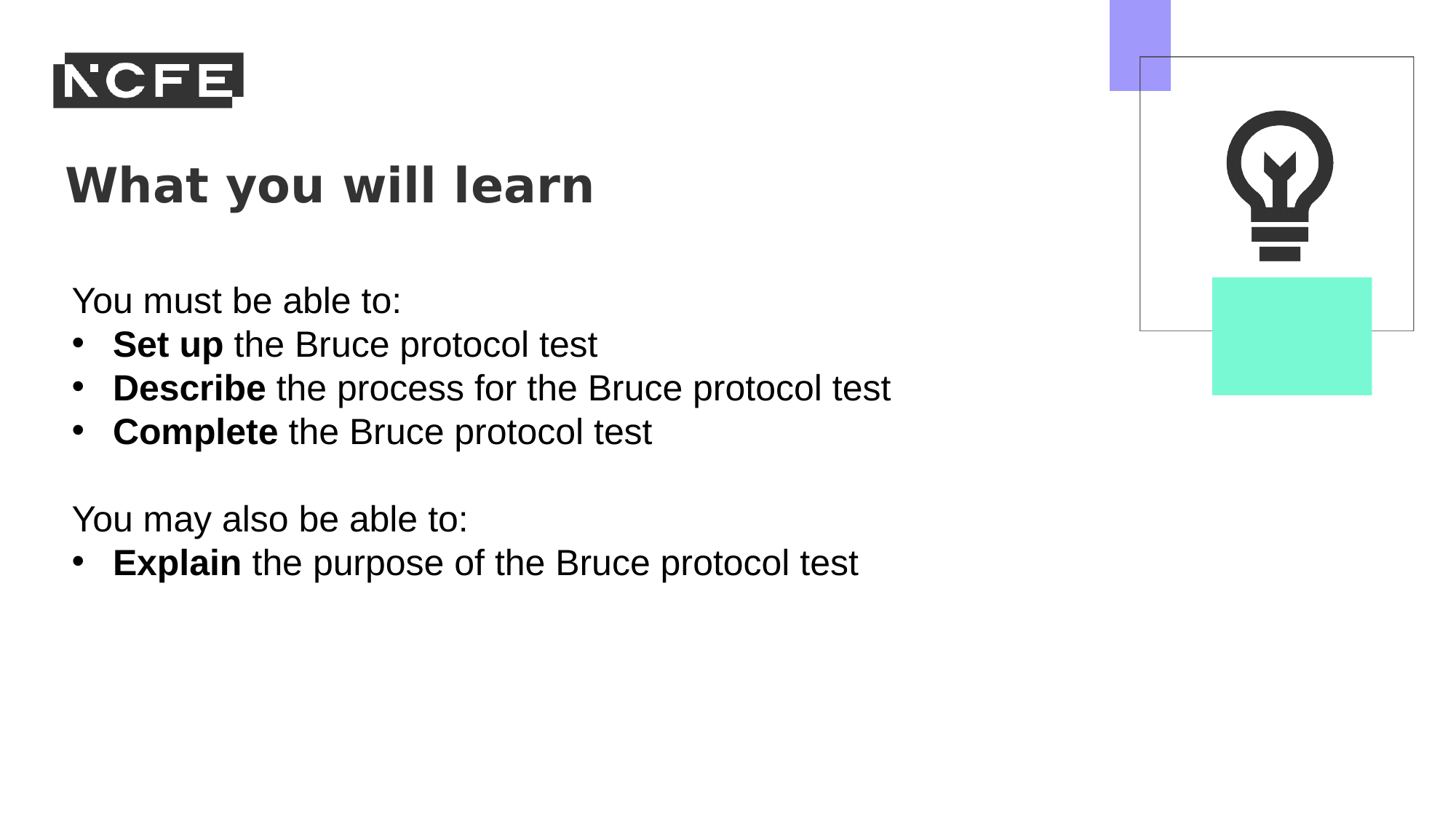

You must be able to:
Set up the Bruce protocol test
Describe the process for the Bruce protocol test
Complete the Bruce protocol test

You may also be able to:
Explain the purpose of the Bruce protocol test